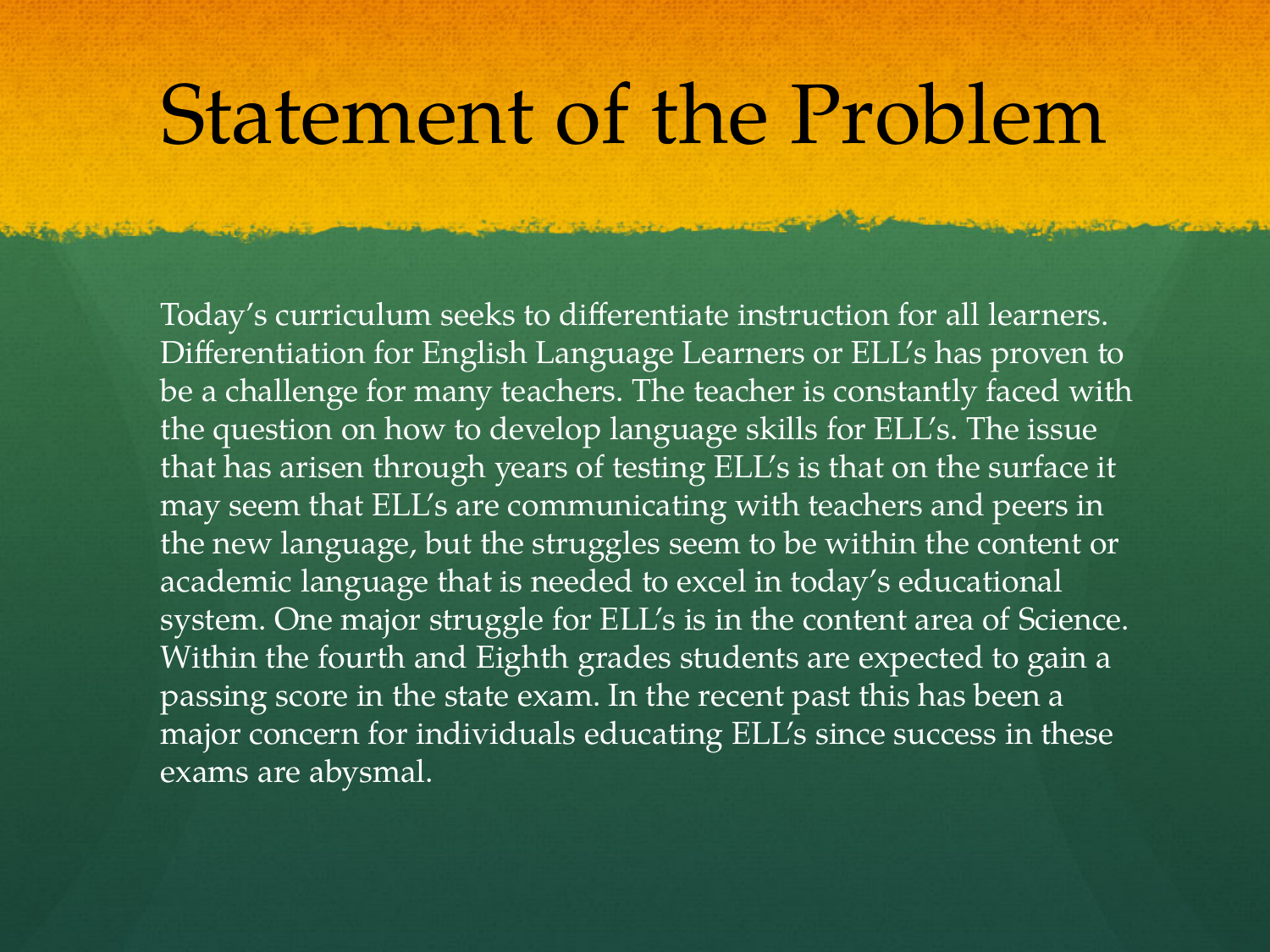

# Statement of the Problem
	Today’s curriculum seeks to differentiate instruction for all learners. Differentiation for English Language Learners or ELL’s has proven to be a challenge for many teachers. The teacher is constantly faced with the question on how to develop language skills for ELL’s. The issue that has arisen through years of testing ELL’s is that on the surface it may seem that ELL’s are communicating with teachers and peers in the new language, but the struggles seem to be within the content or academic language that is needed to excel in today’s educational system. One major struggle for ELL’s is in the content area of Science. Within the fourth and Eighth grades students are expected to gain a passing score in the state exam. In the recent past this has been a major concern for individuals educating ELL’s since success in these exams are abysmal.